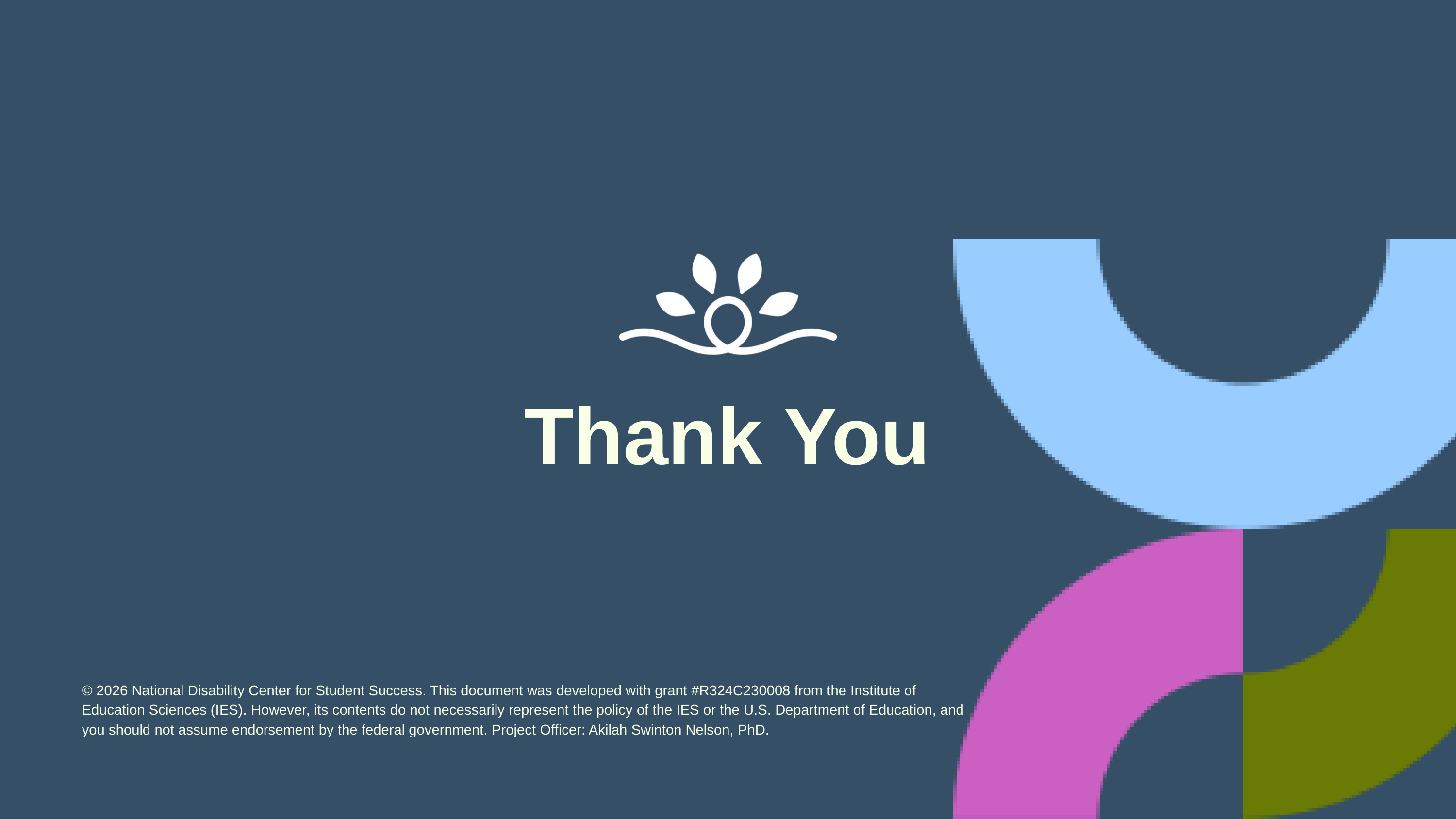

Thank You
© 2026 National Disability Center for Student Success. This document was developed with grant #R324C230008 from the Institute of Education Sciences (IES). However, its contents do not necessarily represent the policy of the IES or the U.S. Department of Education, and you should not assume endorsement by the federal government. Project Officer: Akilah Swinton Nelson, PhD.